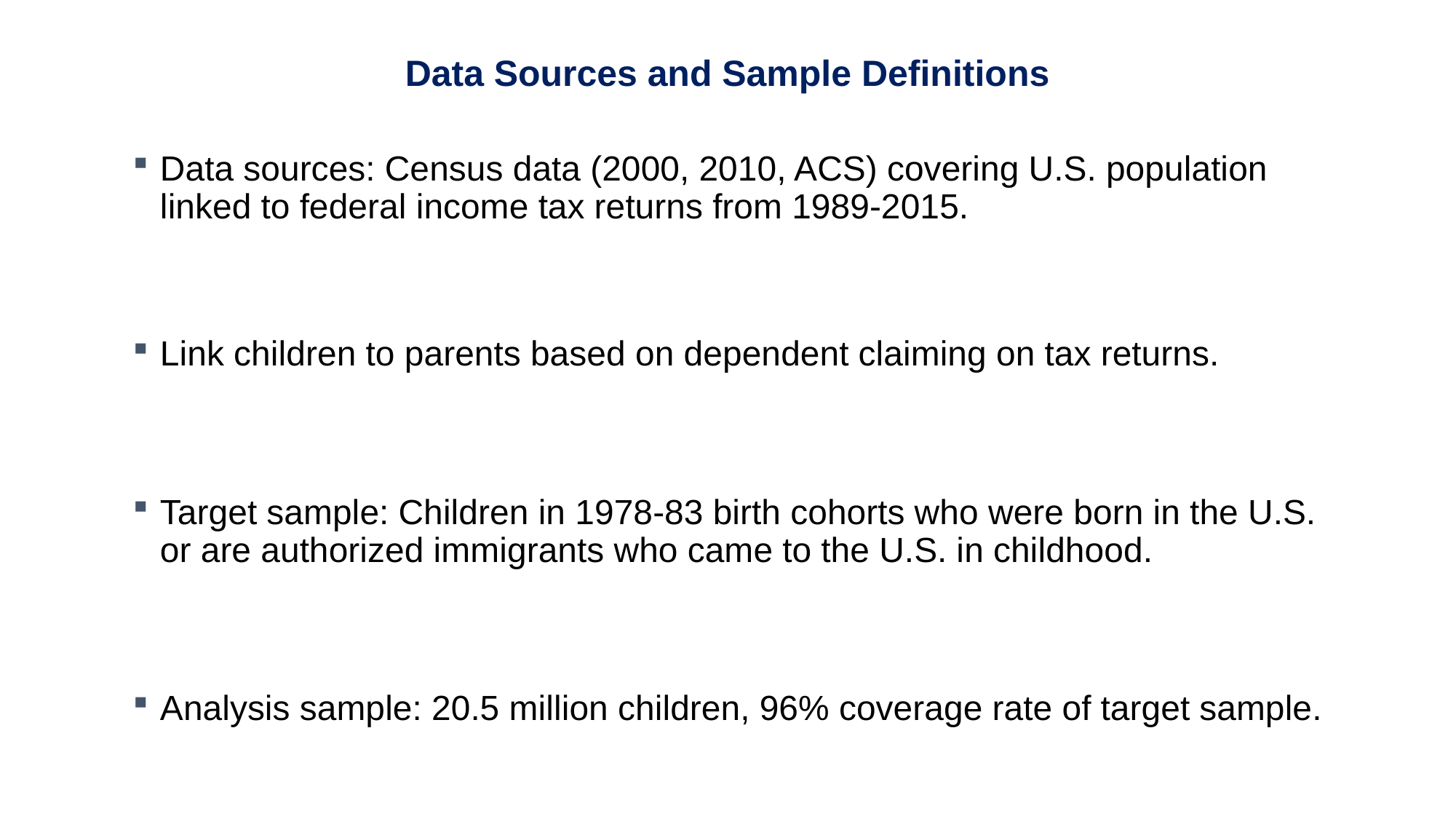

Data Sources and Sample Definitions
Data sources: Census data (2000, 2010, ACS) covering U.S. population linked to federal income tax returns from 1989-2015.

Link children to parents based on dependent claiming on tax returns.

Target sample: Children in 1978-83 birth cohorts who were born in the U.S. or are authorized immigrants who came to the U.S. in childhood.

Analysis sample: 20.5 million children, 96% coverage rate of target sample.